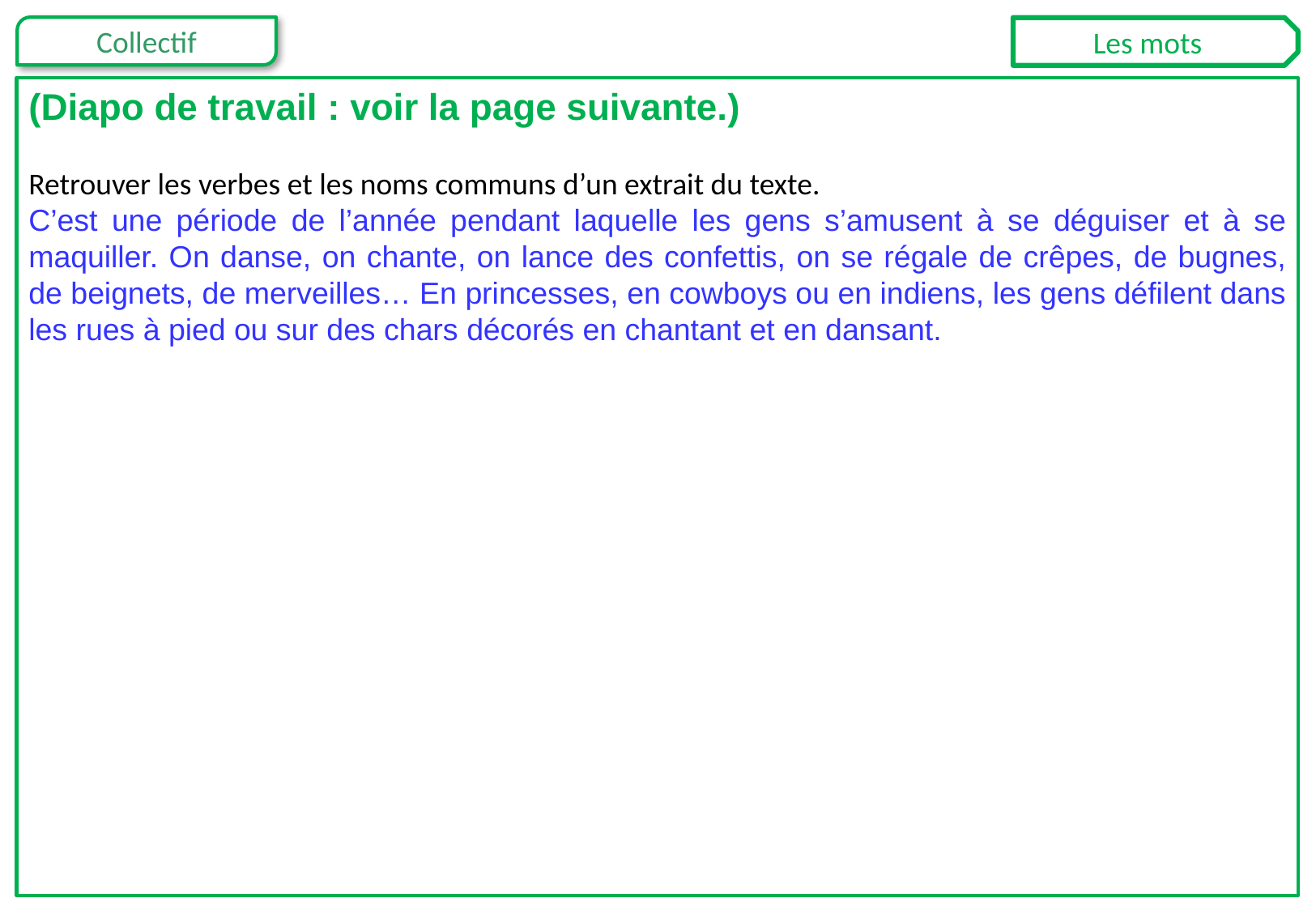

Les mots
(Diapo de travail : voir la page suivante.)

Retrouver les verbes et les noms communs d’un extrait du texte.
C’est une période de l’année pendant laquelle les gens s’amusent à se déguiser et à se maquiller. On danse, on chante, on lance des confettis, on se régale de crêpes, de bugnes, de beignets, de merveilles… En princesses, en cowboys ou en indiens, les gens défilent dans les rues à pied ou sur des chars décorés en chantant et en dansant.